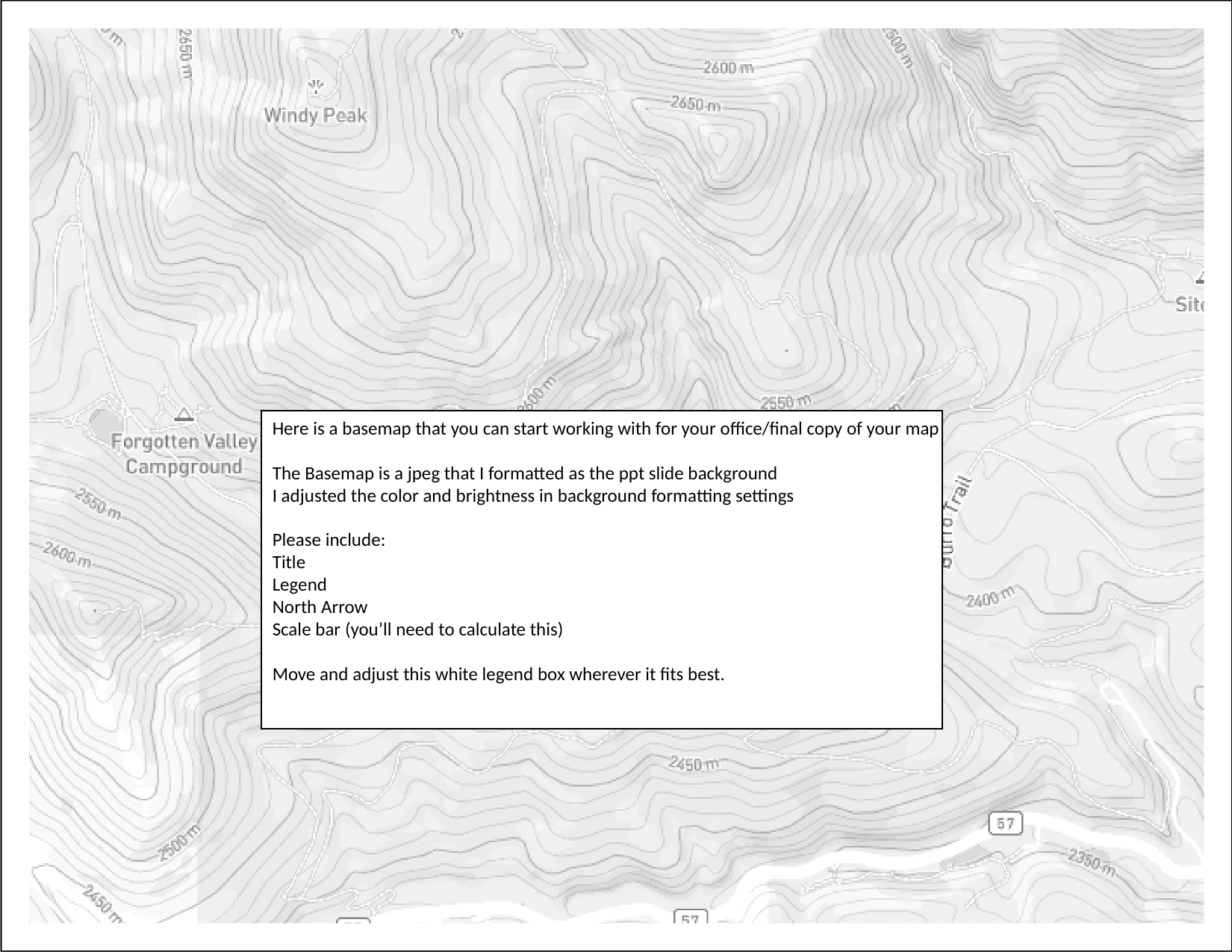

Here is a basemap that you can start working with for your office/final copy of your map

The Basemap is a jpeg that I formatted as the ppt slide background
I adjusted the color and brightness in background formatting settings

Please include:
Title
Legend
North Arrow
Scale bar (you’ll need to calculate this)

Move and adjust this white legend box wherever it fits best.